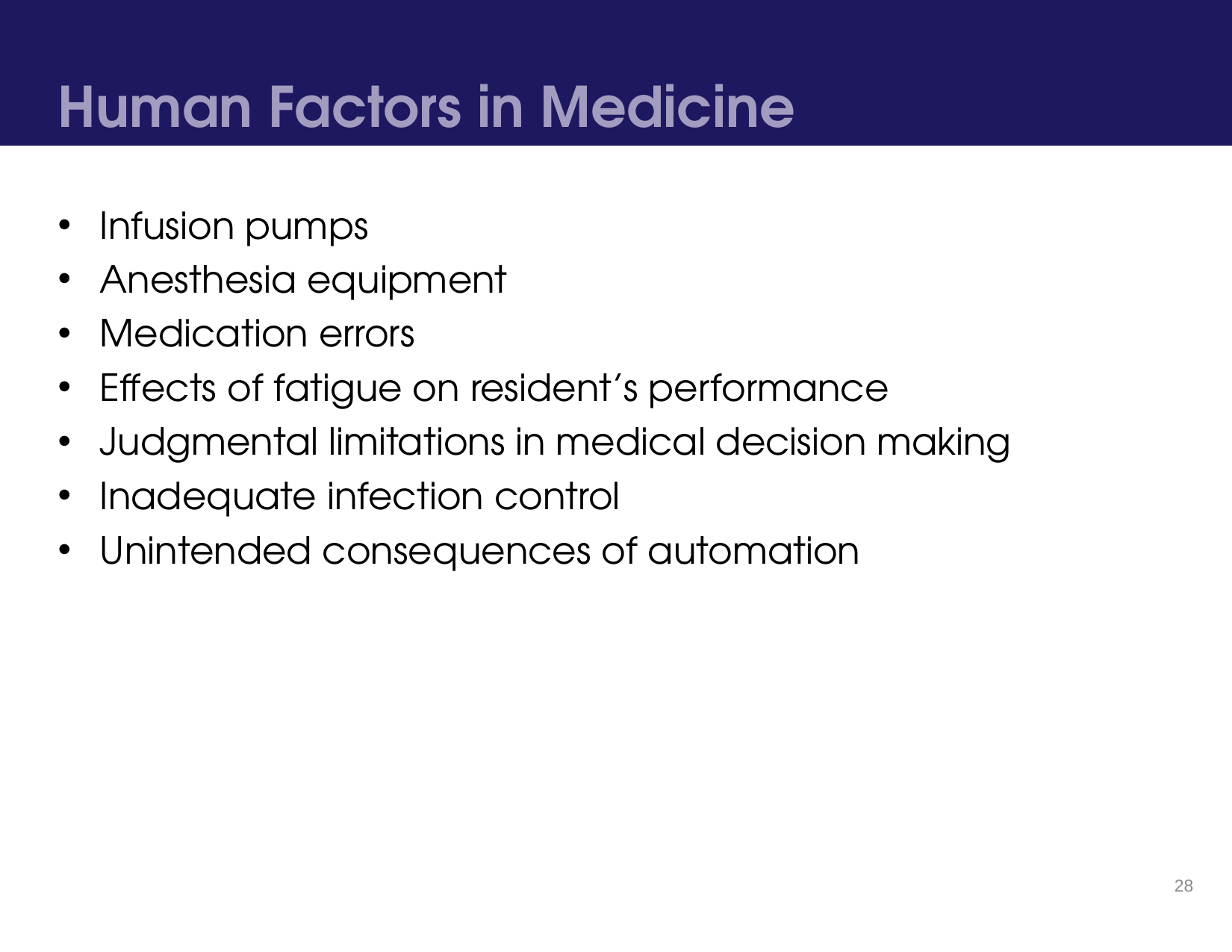

# Human Factors in Medicine
Infusion pumps
Anesthesia equipment
Medication errors
Effects of fatigue on resident’s performance
Judgmental limitations in medical decision making
Inadequate infection control
Unintended consequences of automation
28